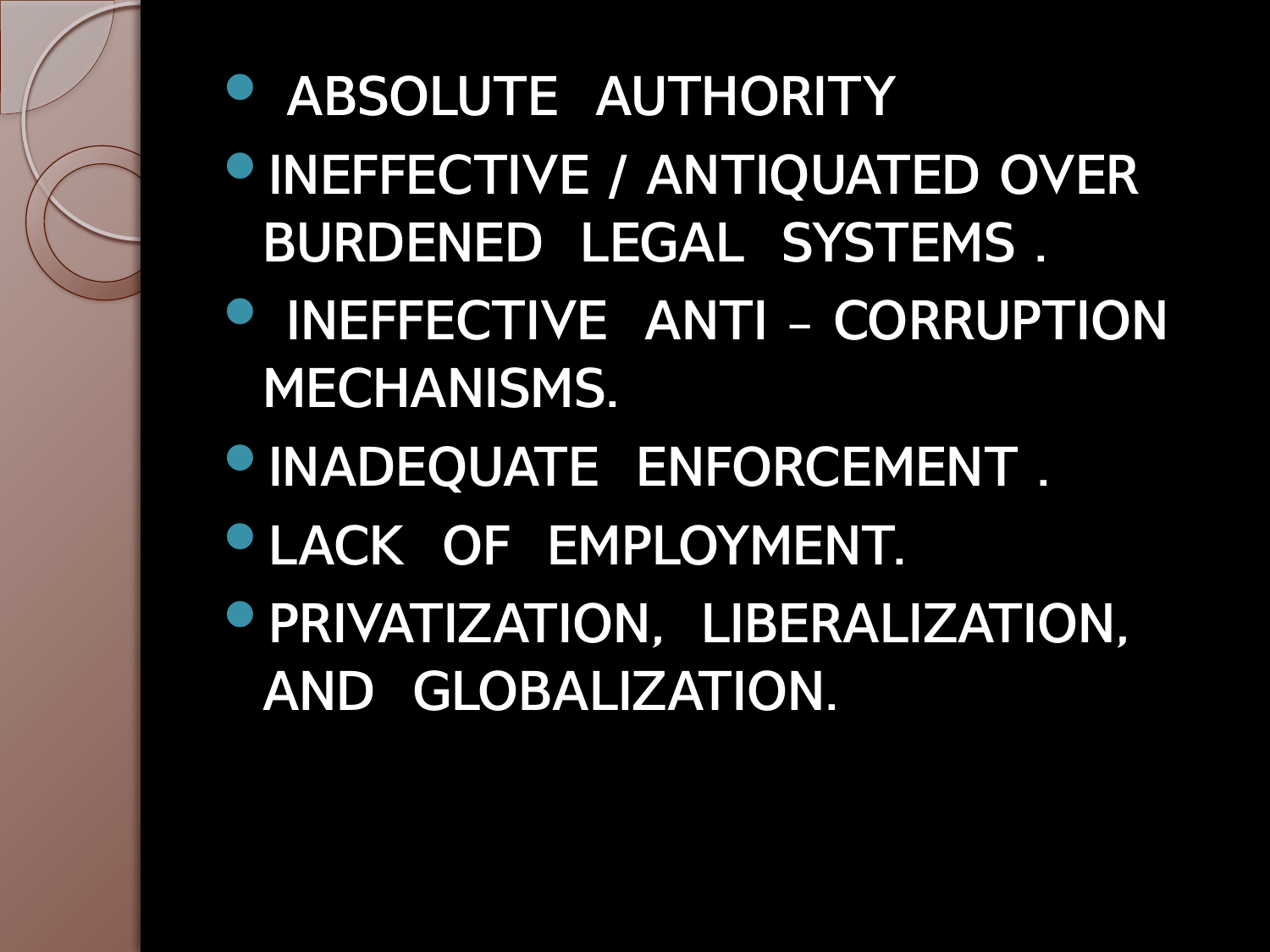

ABSOLUTE  AUTHORITY
INEFFECTIVE / ANTIQUATED OVER BURDENED  LEGAL  SYSTEMS .
 INEFFECTIVE  ANTI – CORRUPTION MECHANISMS.
INADEQUATE  ENFORCEMENT .
LACK  OF  EMPLOYMENT.
PRIVATIZATION,  LIBERALIZATION,  AND  GLOBALIZATION.